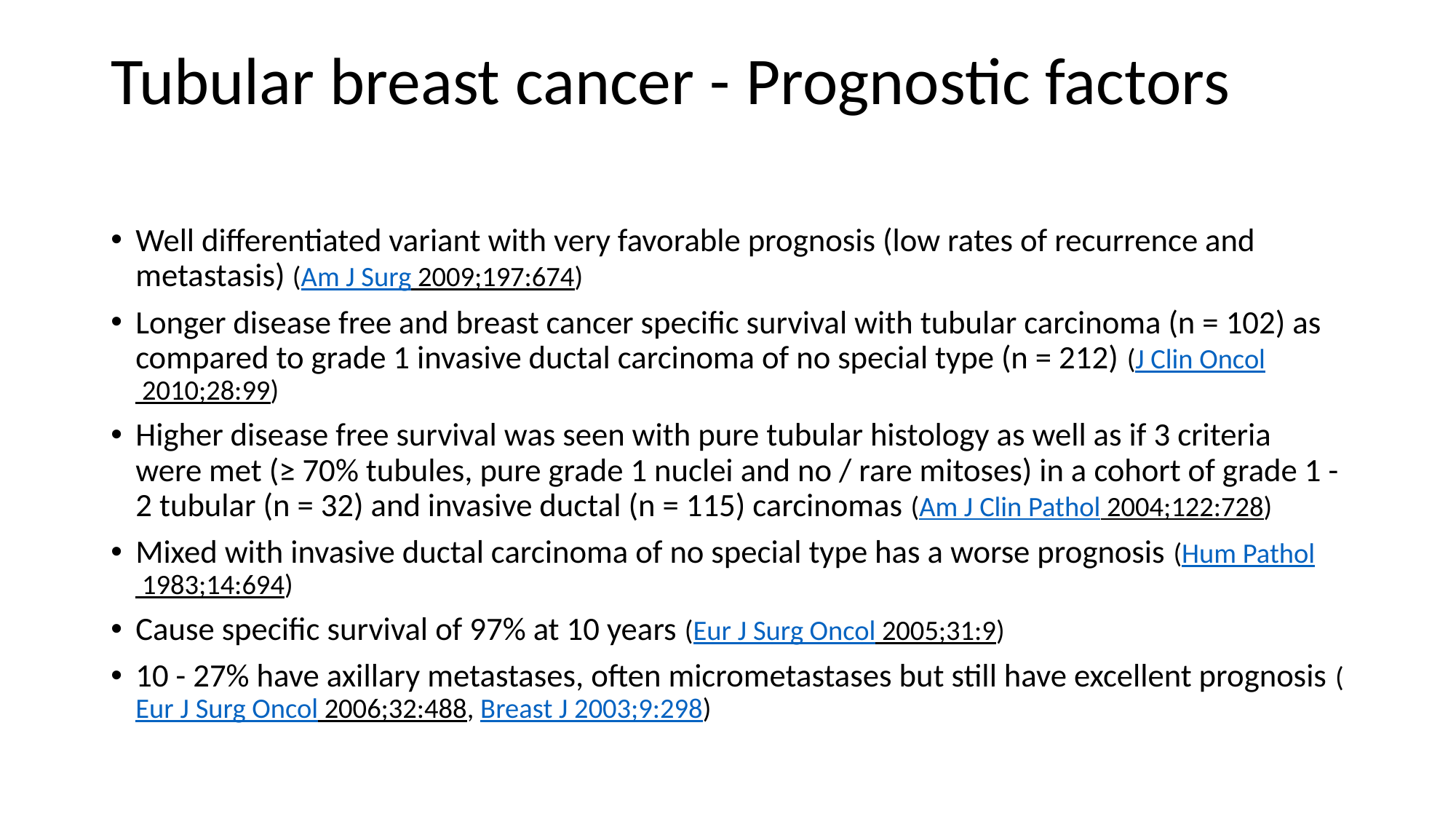

# Tubular breast cancer - Prognostic factors
Well differentiated variant with very favorable prognosis (low rates of recurrence and metastasis) (Am J Surg 2009;197:674)
Longer disease free and breast cancer specific survival with tubular carcinoma (n = 102) as compared to grade 1 invasive ductal carcinoma of no special type (n = 212) (J Clin Oncol 2010;28:99)
Higher disease free survival was seen with pure tubular histology as well as if 3 criteria were met (≥ 70% tubules, pure grade 1 nuclei and no / rare mitoses) in a cohort of grade 1 - 2 tubular (n = 32) and invasive ductal (n = 115) carcinomas (Am J Clin Pathol 2004;122:728)
Mixed with invasive ductal carcinoma of no special type has a worse prognosis (Hum Pathol 1983;14:694)
Cause specific survival of 97% at 10 years (Eur J Surg Oncol 2005;31:9)
10 - 27% have axillary metastases, often micrometastases but still have excellent prognosis (Eur J Surg Oncol 2006;32:488, Breast J 2003;9:298)